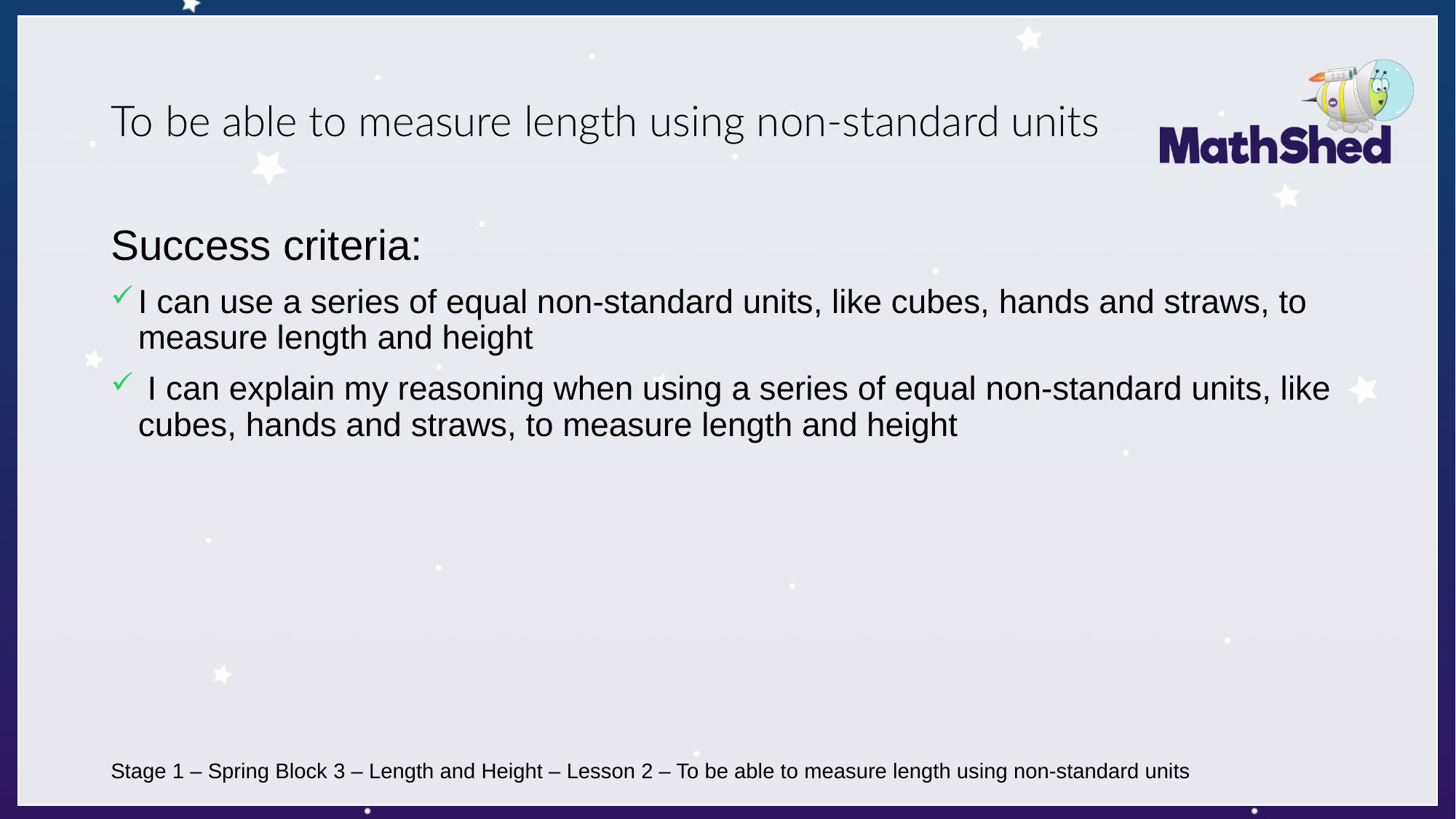

# To be able to measure length using non-standard units
Success criteria:
I can use a series of equal non-standard units, like cubes, hands and straws, to measure length and height
 I can explain my reasoning when using a series of equal non-standard units, like cubes, hands and straws, to measure length and height
Stage 1 – Spring Block 3 – Length and Height – Lesson 2 – To be able to measure length using non-standard units